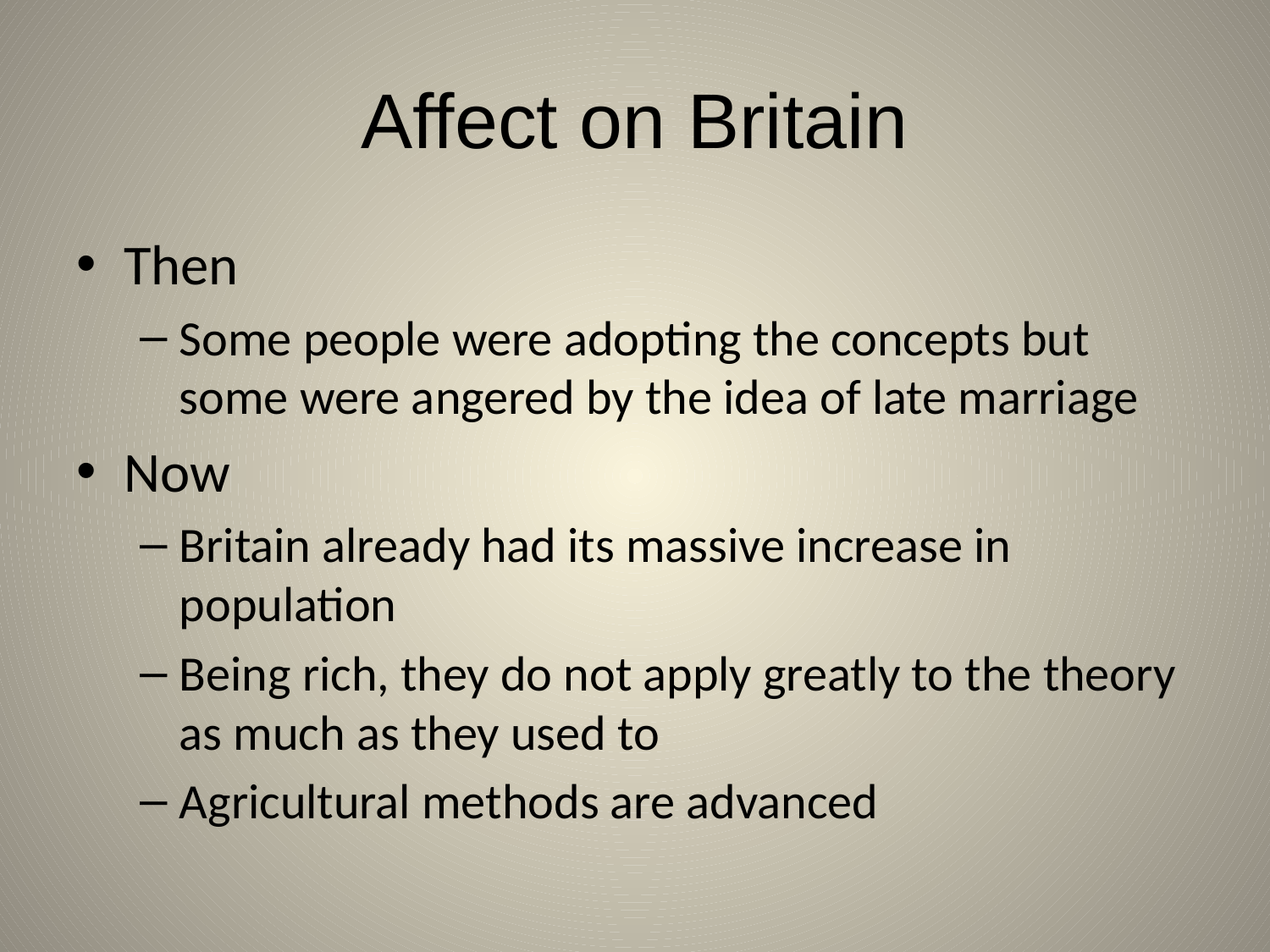

# Affect on Britain
Then
Some people were adopting the concepts but some were angered by the idea of late marriage
Now
Britain already had its massive increase in population
Being rich, they do not apply greatly to the theory as much as they used to
Agricultural methods are advanced